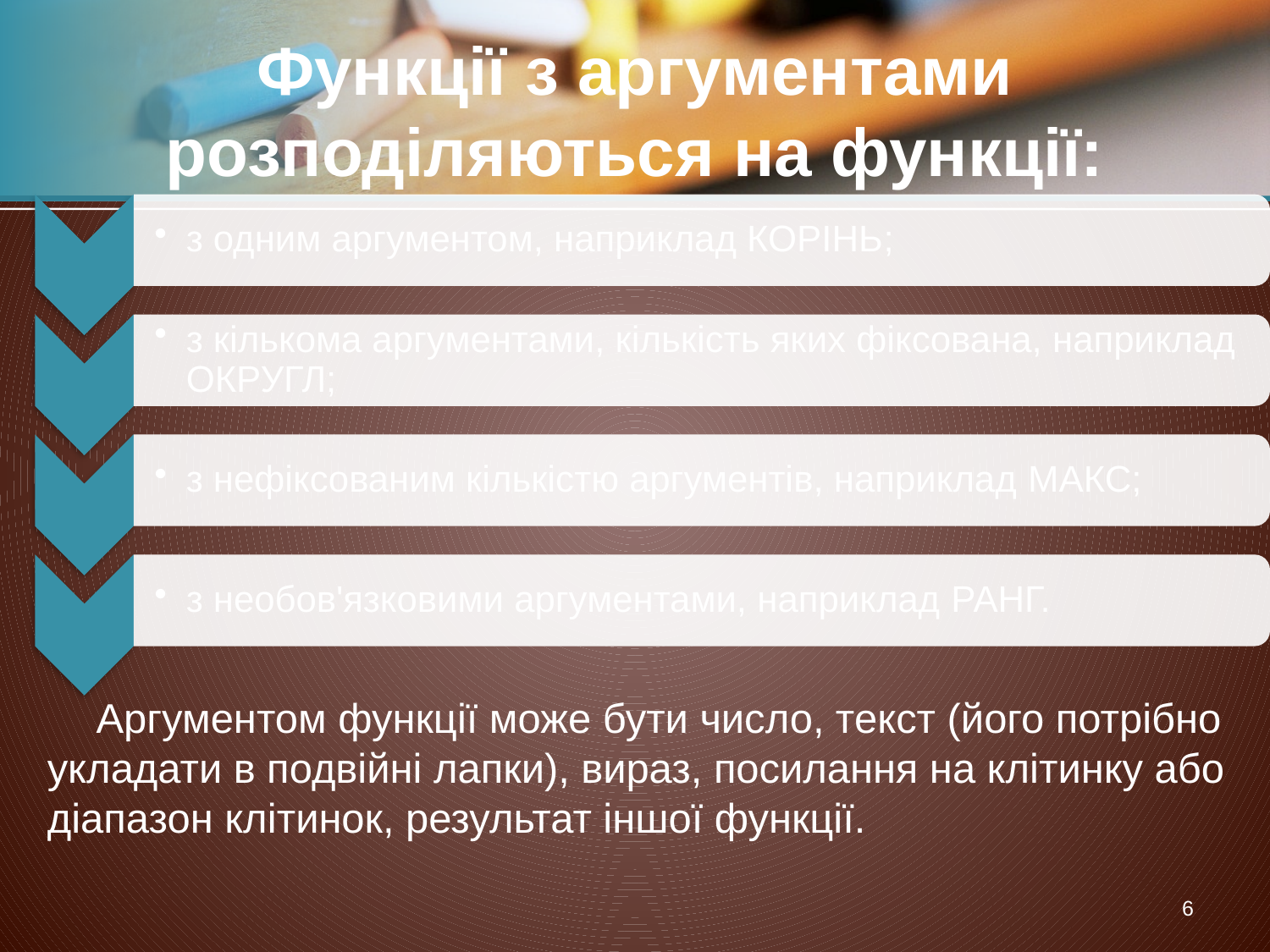

# Функції з аргументами розподіляються на функції:

з одним аргументом, наприклад КОРІНЬ;

з кількома аргументами, кількість яких фіксована, наприклад ОКРУГЛ;

з нефіксованим кількістю аргументів, наприклад МАКС;

з необов'язковими аргументами, наприклад РАНГ.
Аргументом функції може бути число, текст (його потрібно укладати в подвійні лапки), вираз, посилання на клітинку або діапазон клітинок, результат іншої функції.
6